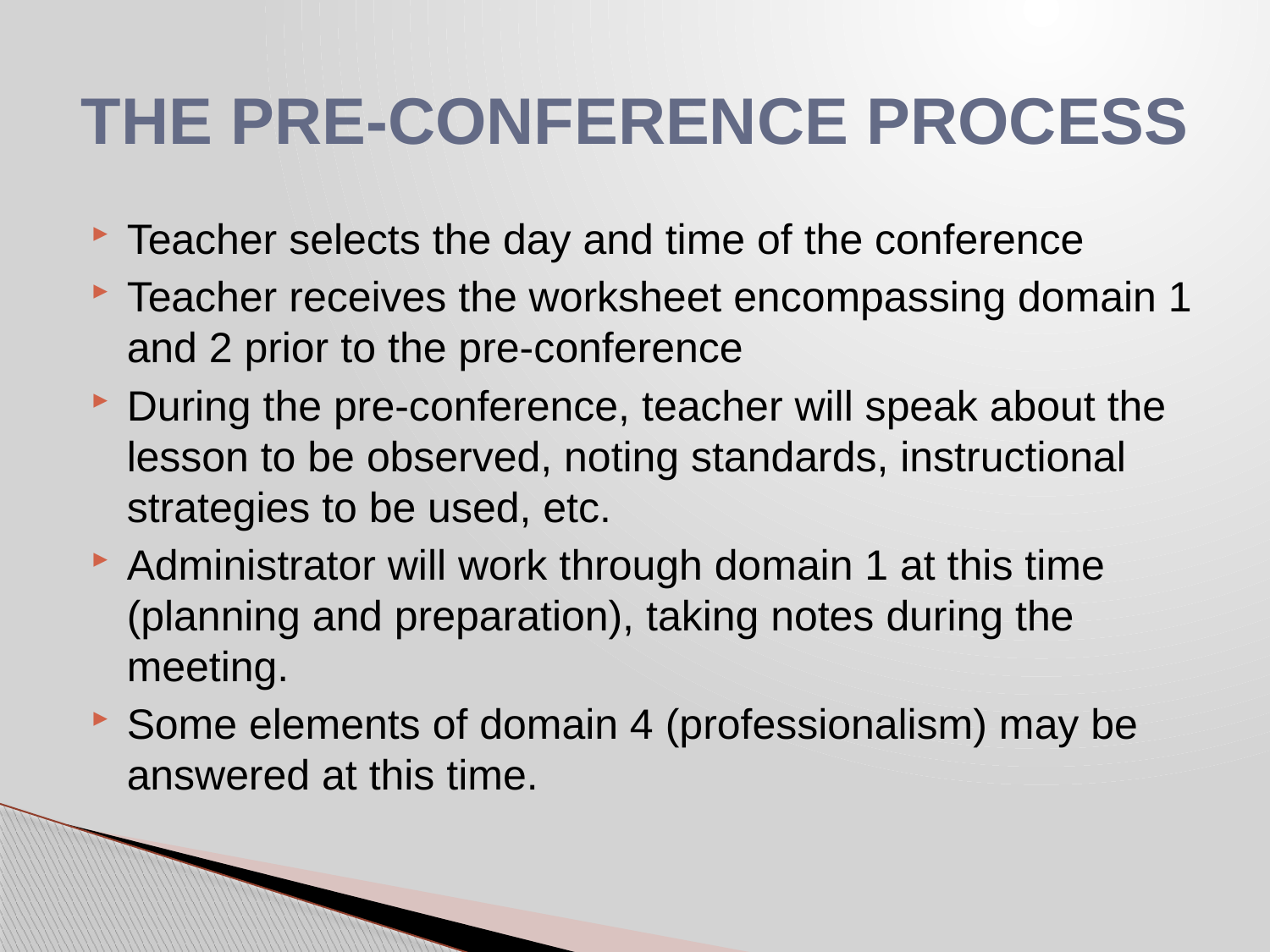

# THE PRE-CONFERENCE PROCESS
Teacher selects the day and time of the conference
Teacher receives the worksheet encompassing domain 1 and 2 prior to the pre-conference
During the pre-conference, teacher will speak about the lesson to be observed, noting standards, instructional strategies to be used, etc.
Administrator will work through domain 1 at this time (planning and preparation), taking notes during the meeting.
Some elements of domain 4 (professionalism) may be answered at this time.